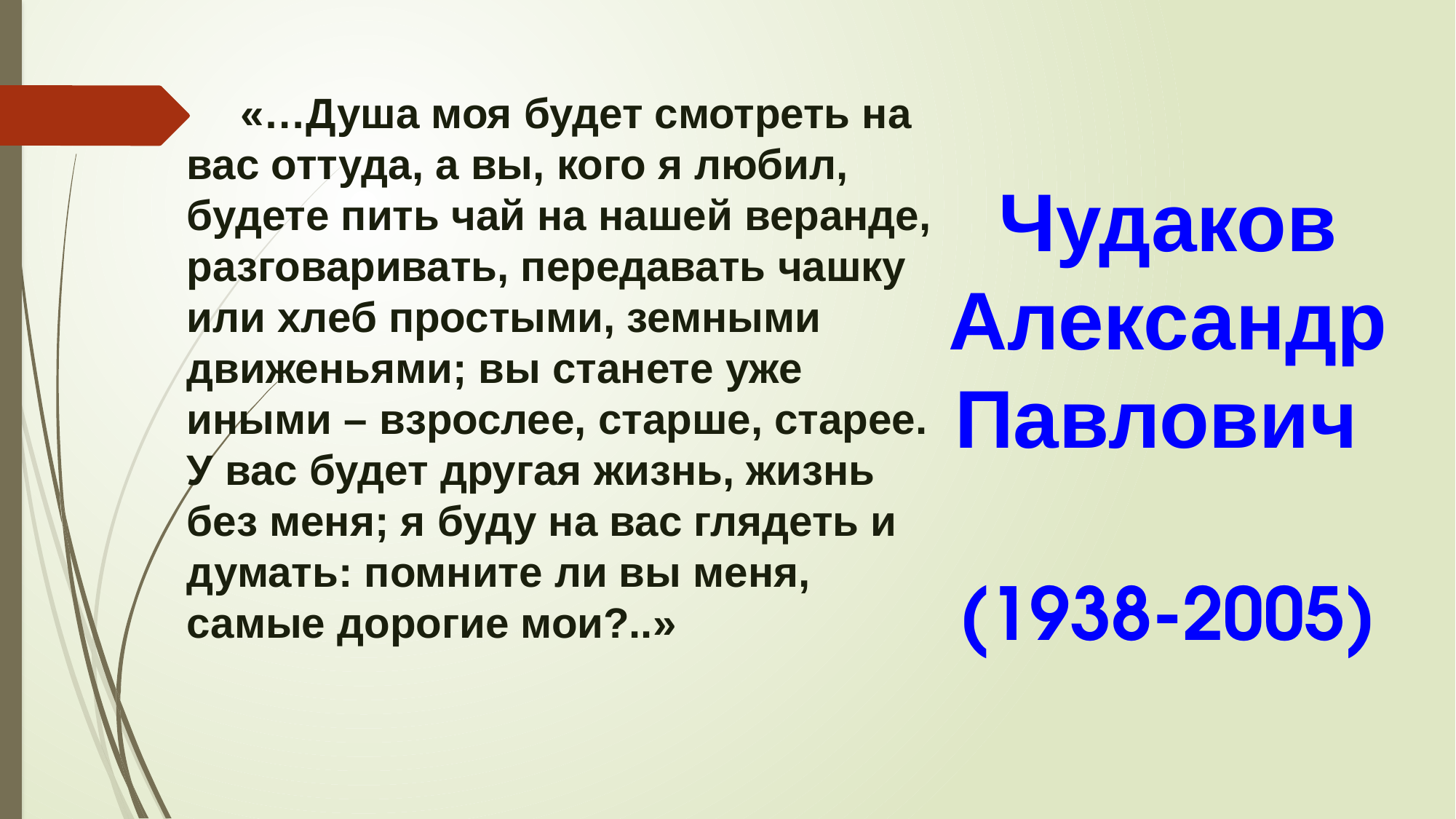

Чудаков Александр Павлович

(1938-2005)
«…Душа моя будет смотреть на вас оттуда, а вы, кого я любил, будете пить чай на нашей веранде, разговаривать, передавать чашку или хлеб простыми, земными движеньями; вы станете уже иными – взрослее, старше, старее. У вас будет другая жизнь, жизнь без меня; я буду на вас глядеть и думать: помните ли вы меня, самые дорогие мои?..»